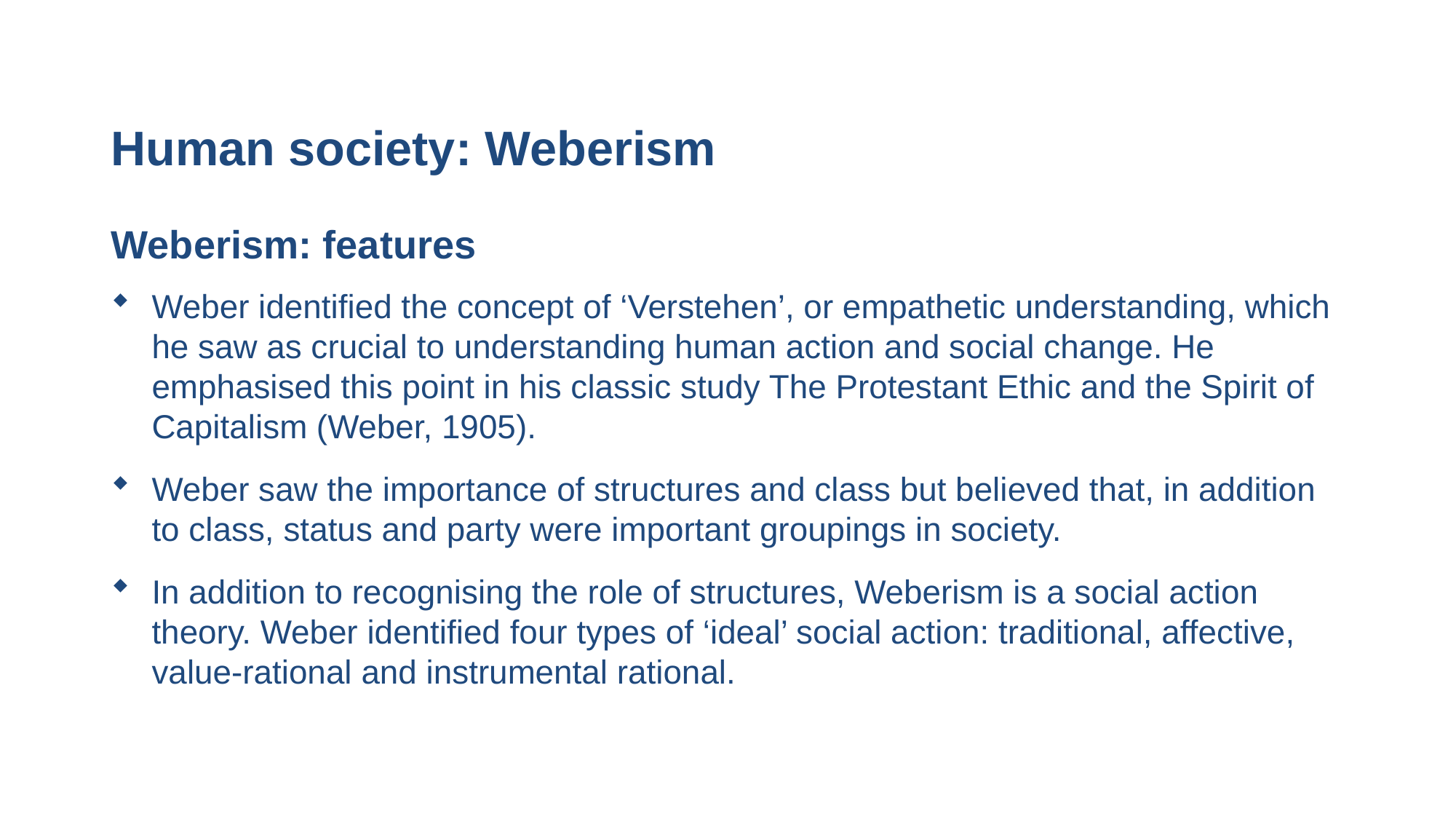

# Human society: Weberism
Weberism: features
Weber identified the concept of ‘Verstehen’, or empathetic understanding, which he saw as crucial to understanding human action and social change. He emphasised this point in his classic study The Protestant Ethic and the Spirit of Capitalism (Weber, 1905).
Weber saw the importance of structures and class but believed that, in addition to class, status and party were important groupings in society.
In addition to recognising the role of structures, Weberism is a social action theory. Weber identified four types of ‘ideal’ social action: traditional, affective, value-rational and instrumental rational.